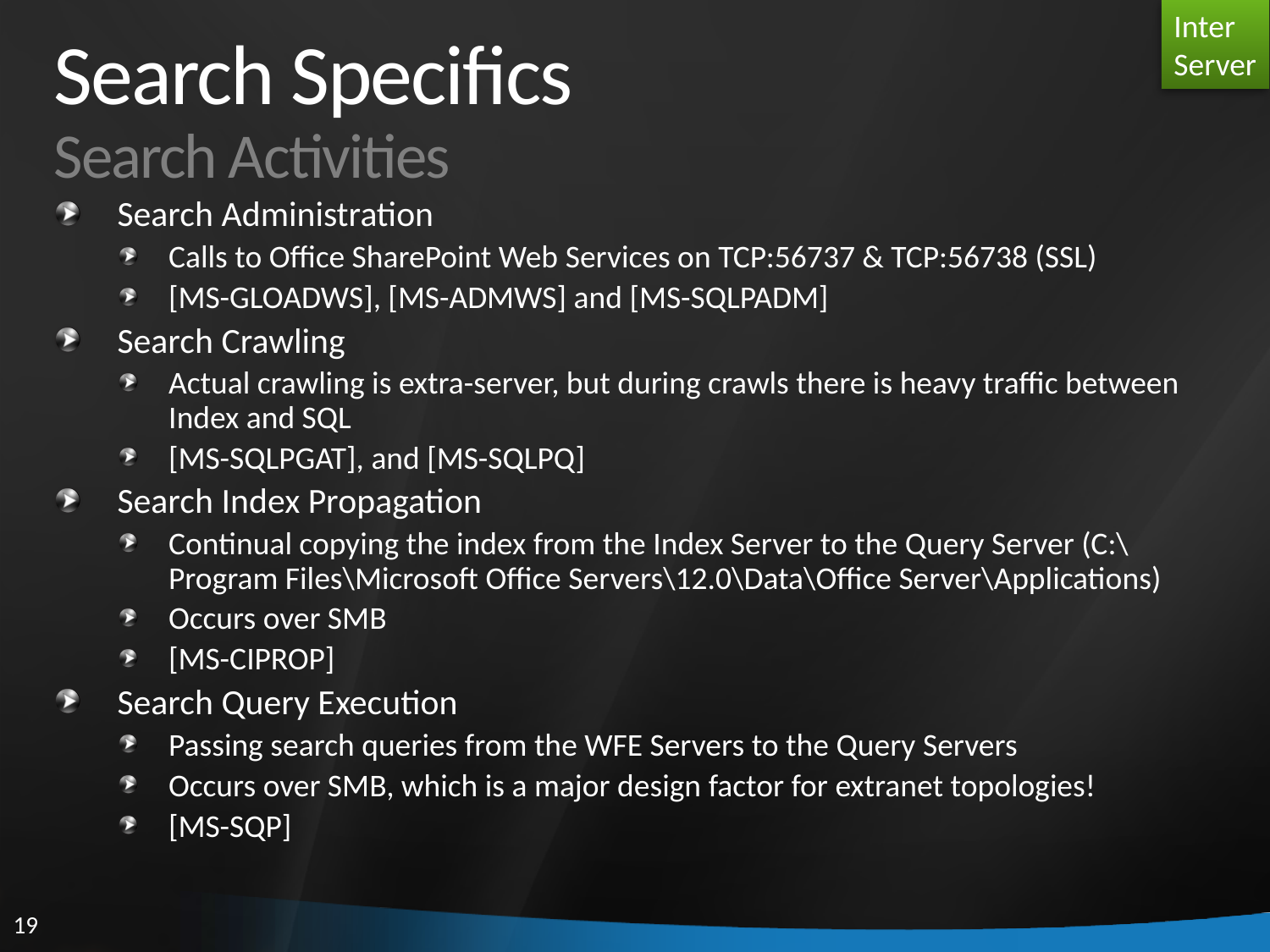

Inter
Server
# Search Specifics Search Activities
Search Administration
Calls to Office SharePoint Web Services on TCP:56737 & TCP:56738 (SSL)
[MS-GLOADWS], [MS-ADMWS] and [MS-SQLPADM]
Search Crawling
Actual crawling is extra-server, but during crawls there is heavy traffic between Index and SQL
[MS-SQLPGAT], and [MS-SQLPQ]
Search Index Propagation
Continual copying the index from the Index Server to the Query Server (C:\Program Files\Microsoft Office Servers\12.0\Data\Office Server\Applications)
Occurs over SMB
[MS-CIPROP]
Search Query Execution
Passing search queries from the WFE Servers to the Query Servers
Occurs over SMB, which is a major design factor for extranet topologies!
[MS-SQP]